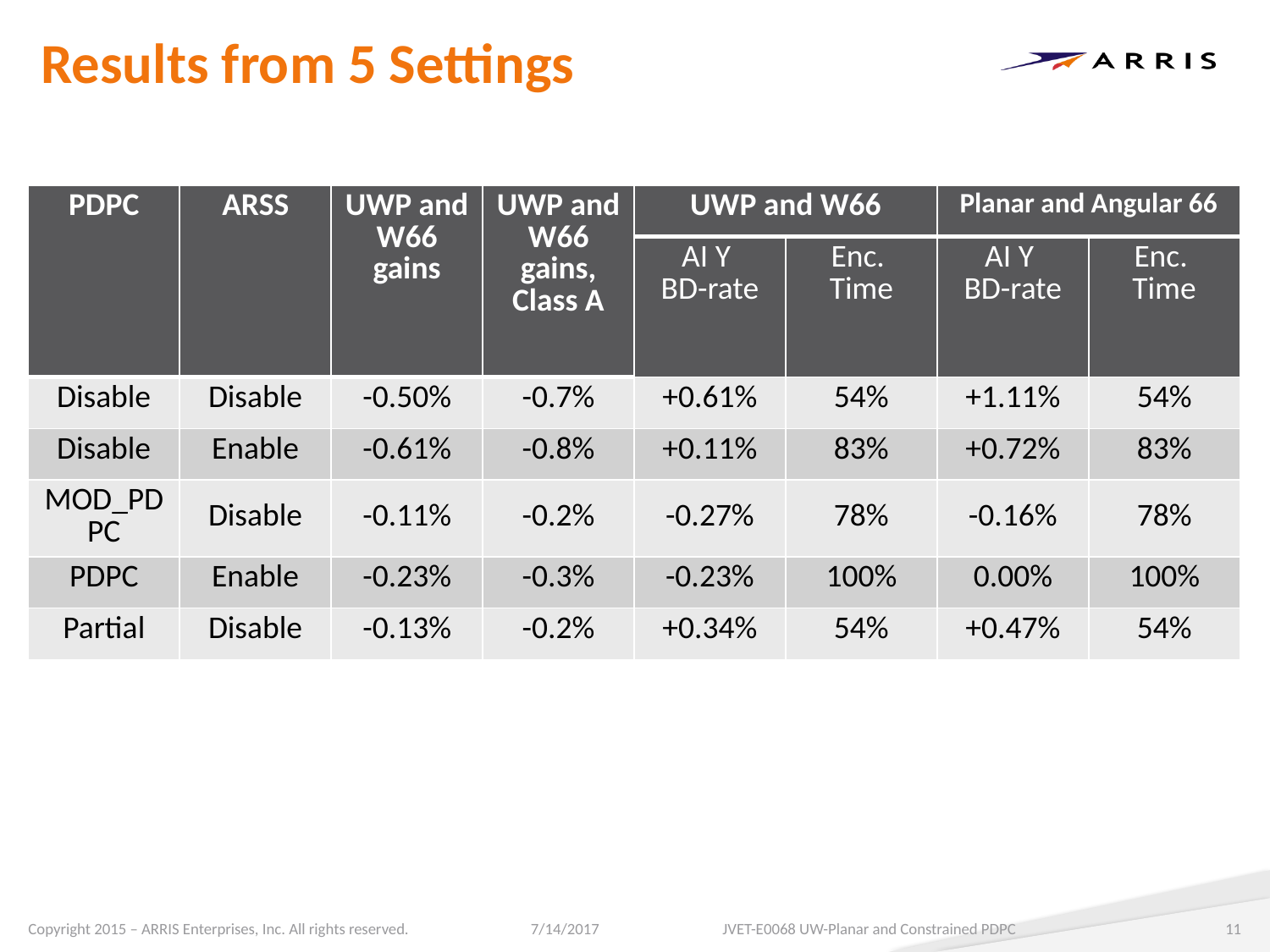

# Results from 5 Settings
| PDPC | ARSS | UWP and W66 gains | UWP and W66 gains, Class A | UWP and W66 |  | Planar and Angular 66 |  |
| --- | --- | --- | --- | --- | --- | --- | --- |
|  |  |  |  | AI Y BD-rate | Enc. Time | AI Y BD-rate | Enc. Time |
| Disable | Disable | -0.50% | -0.7% | +0.61% | 54% | +1.11% | 54% |
| Disable | Enable | -0.61% | -0.8% | +0.11% | 83% | +0.72% | 83% |
| MOD\_PDPC | Disable | -0.11% | -0.2% | -0.27% | 78% | -0.16% | 78% |
| PDPC | Enable | -0.23% | -0.3% | -0.23% | 100% | 0.00% | 100% |
| Partial | Disable | -0.13% | -0.2% | +0.34% | 54% | +0.47% | 54% |
7/14/2017
JVET-E0068 UW-Planar and Constrained PDPC
11